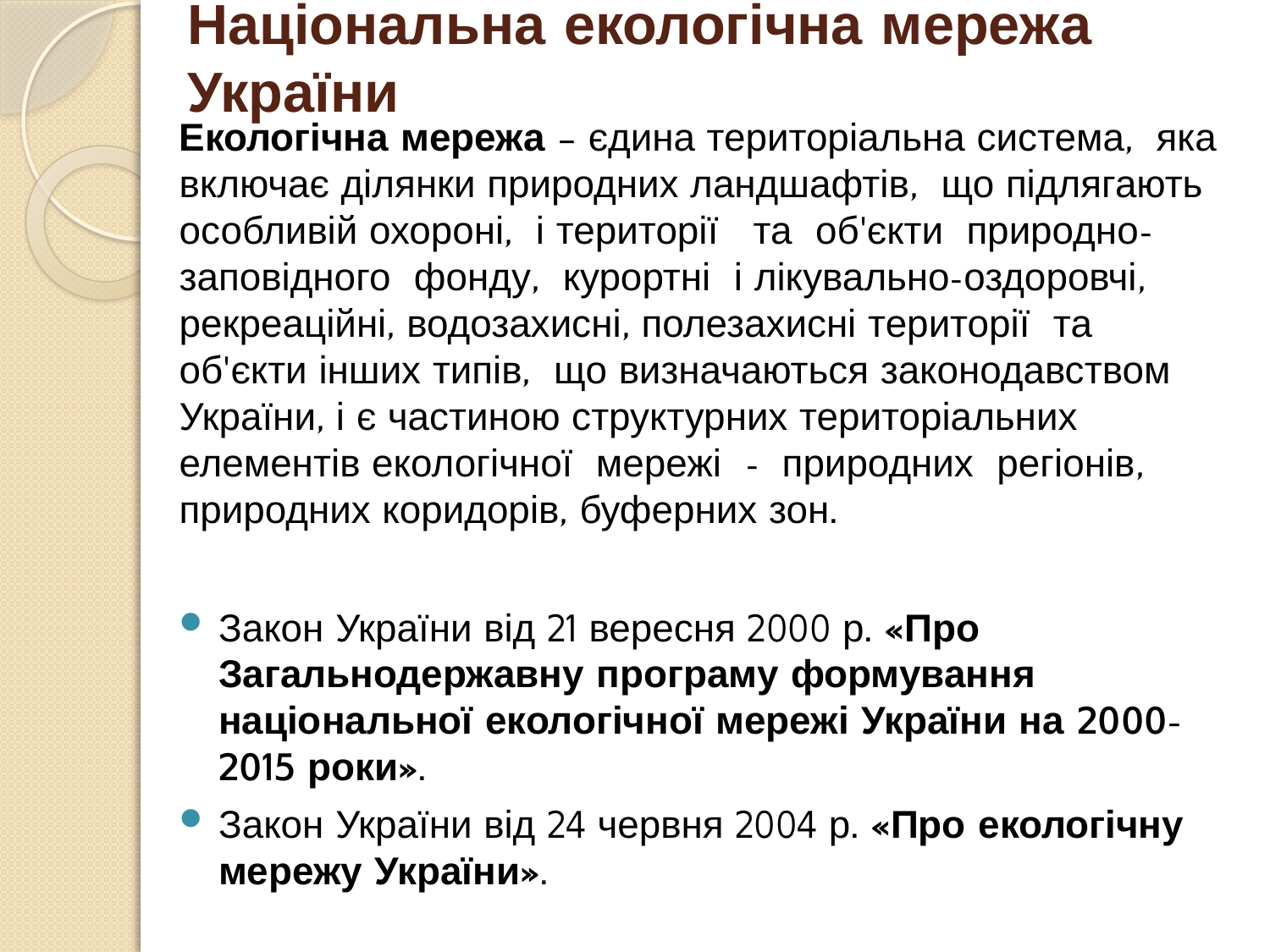

# Національна екологічна мережа України
Екологічна мережа – єдина територіальна система,  яка включає ділянки природних ландшафтів,  що підлягають особливій охороні,  і території   та  об'єкти  природно-заповідного  фонду,  курортні  і лікувально-оздоровчі,   рекреаційні, водозахисні, полезахисні території  та об'єкти інших типів,  що визначаються законодавством України, і є частиною структурних територіальних елементів екологічної  мережі  -  природних  регіонів,  природних коридорів, буферних зон.

Закон України від 21 вересня 2000 р. «Про Загальнодержавну програму формування національної екологічної мережі України на 2000-2015 роки».
Закон України від 24 червня 2004 р. «Про екологічну мережу України».